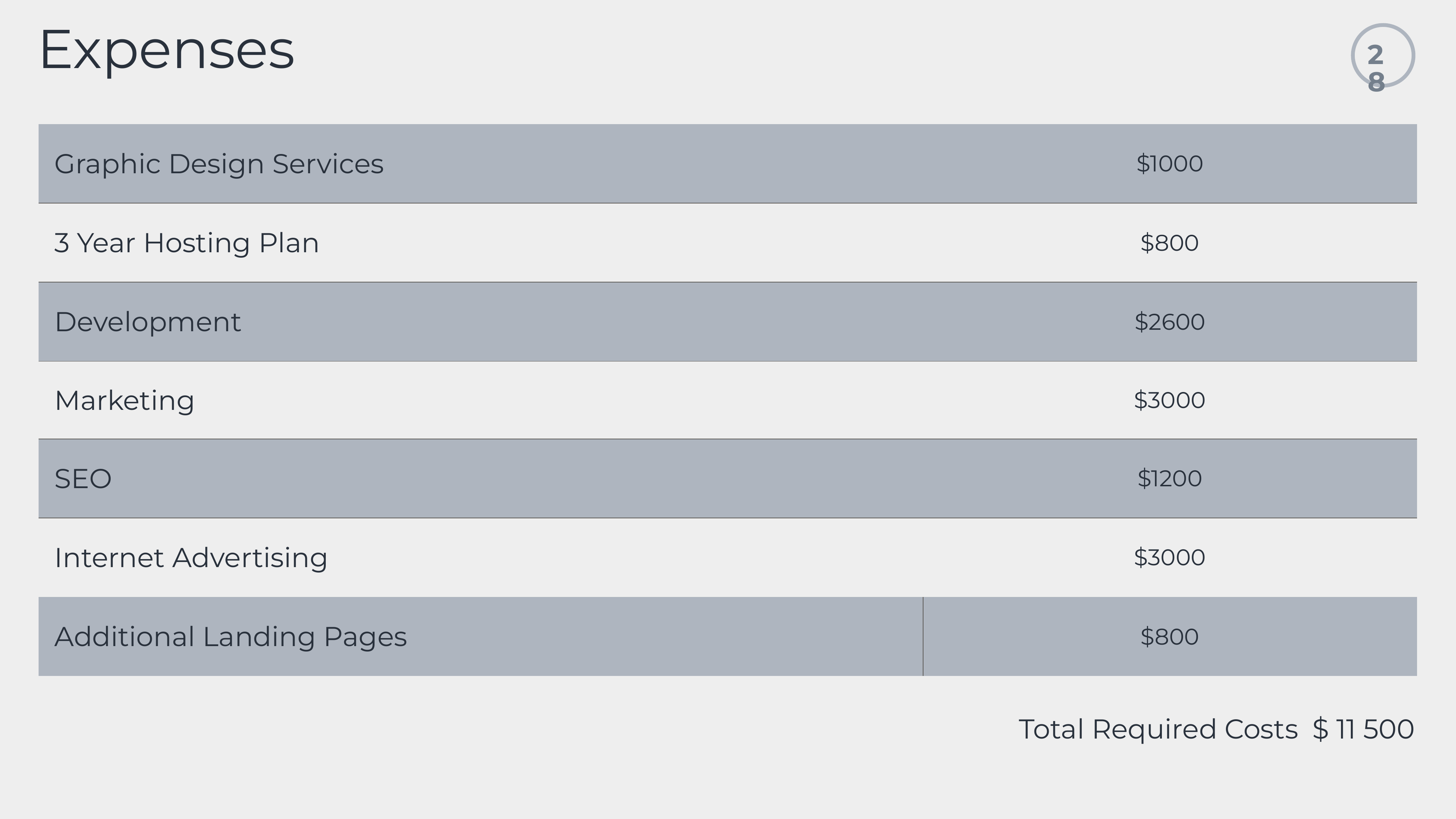

Expenses
28
| Graphic Design Services | $1000 |
| --- | --- |
| 3 Year Hosting Plan | $800 |
| Development | $2600 |
| Marketing | $3000 |
| SEO | $1200 |
| Internet Advertising | $3000 |
| Additional Landing Pages | $800 |
Total Required Costs  $ 11 500